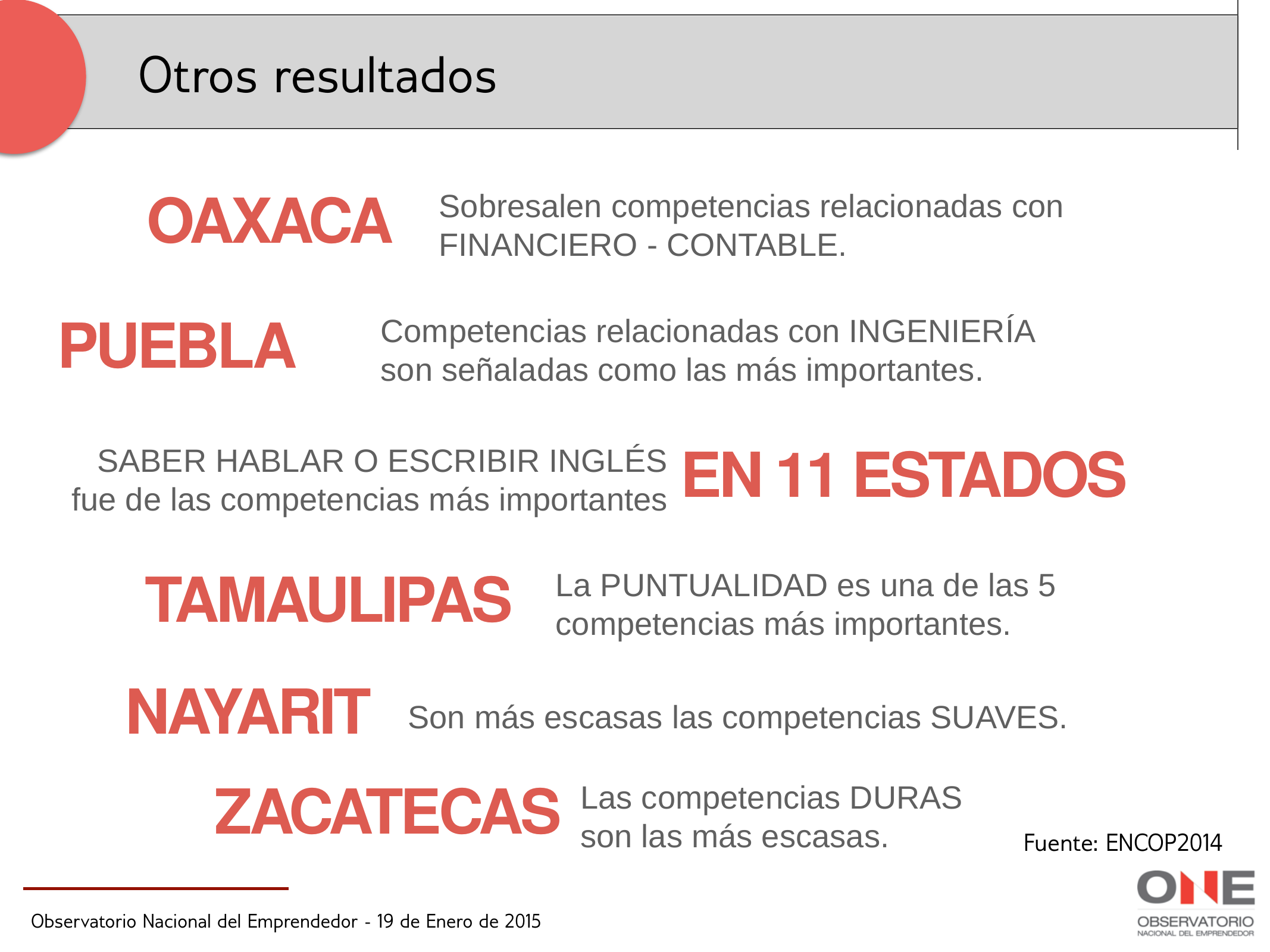

Otros resultados
OAXACA
Sobresalen competencias relacionadas con FINANCIERO - CONTABLE.
Competencias relacionadas con INGENIERÍA son señaladas como las más importantes.
PUEBLA
EN 11 ESTADOS
SABER HABLAR O ESCRIBIR INGLÉS fue de las competencias más importantes
TAMAULIPAS
La PUNTUALIDAD es una de las 5 competencias más importantes.
NAYARIT
Son más escasas las competencias SUAVES.
ZACATECAS
Las competencias DURAS son las más escasas.
Fuente: ENCOP2014